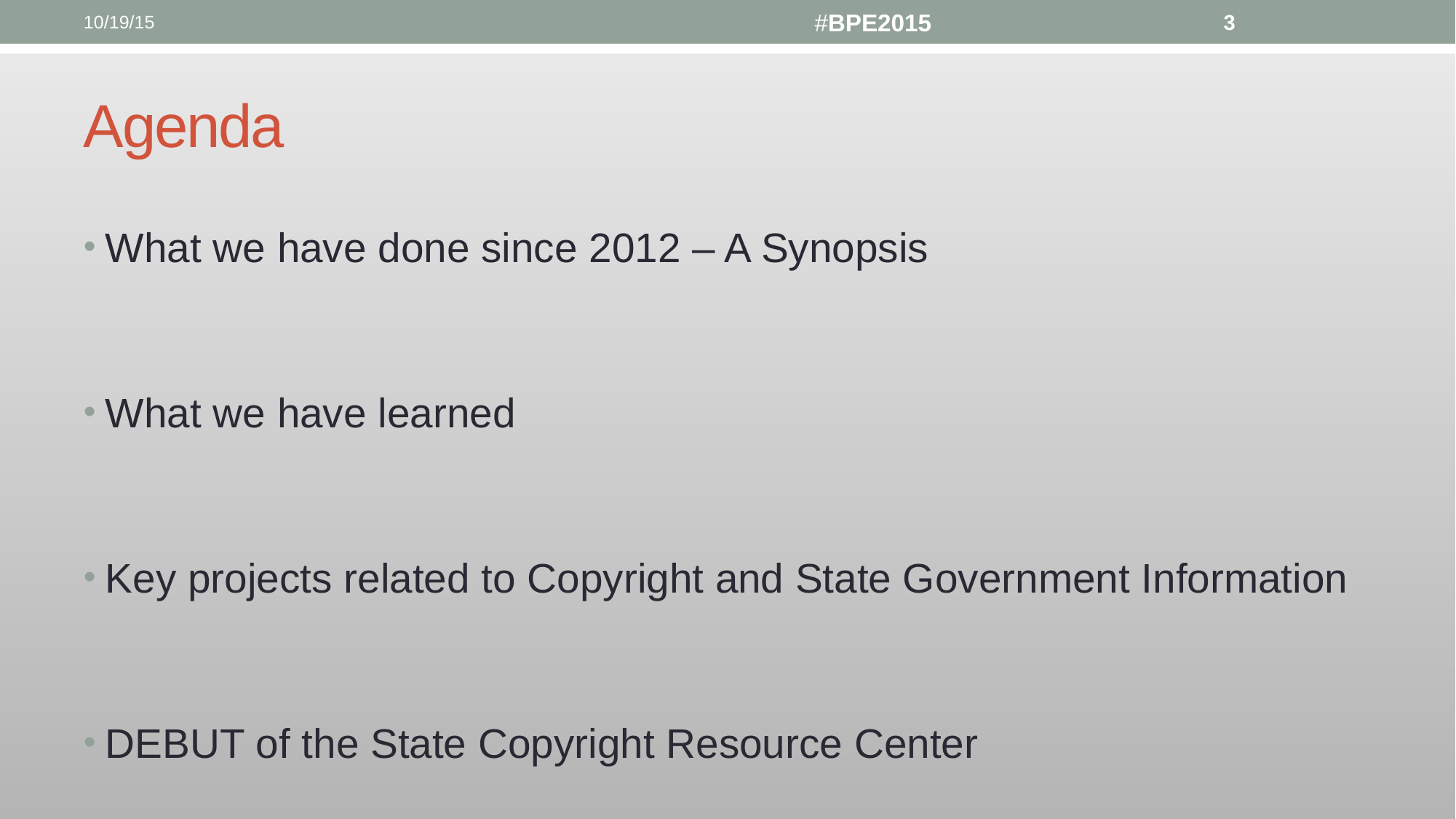

10/19/15
#BPE2015
3
# Agenda
What we have done since 2012 – A Synopsis

What we have learned

Key projects related to Copyright and State Government Information

DEBUT of the State Copyright Resource Center